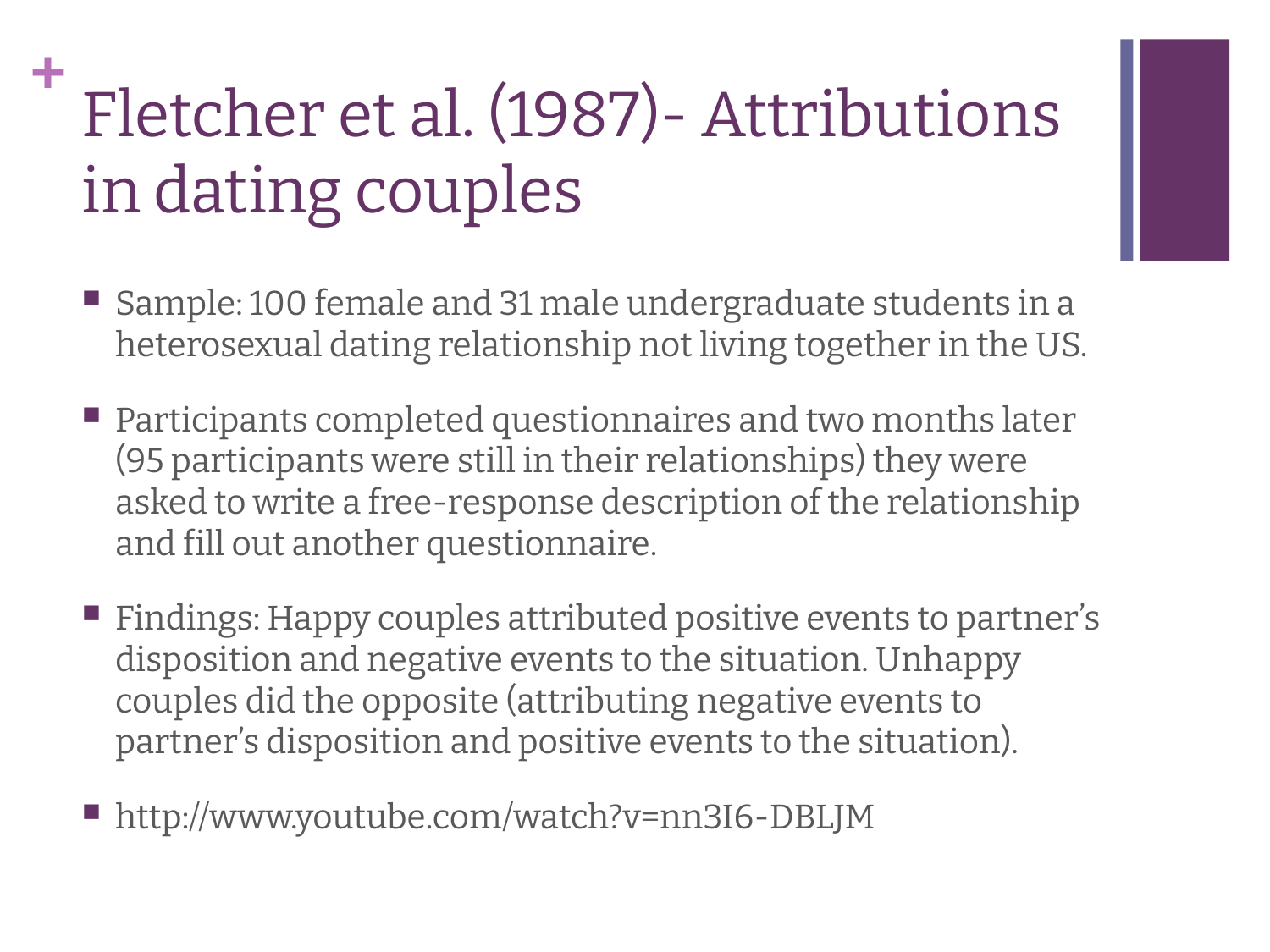

# Fletcher et al. (1987)- Attributions in dating couples
Sample: 100 female and 31 male undergraduate students in a heterosexual dating relationship not living together in the US.
Participants completed questionnaires and two months later (95 participants were still in their relationships) they were asked to write a free-response description of the relationship and fill out another questionnaire.
Findings: Happy couples attributed positive events to partner’s disposition and negative events to the situation. Unhappy couples did the opposite (attributing negative events to partner’s disposition and positive events to the situation).
http://www.youtube.com/watch?v=nn3I6-DBLJM